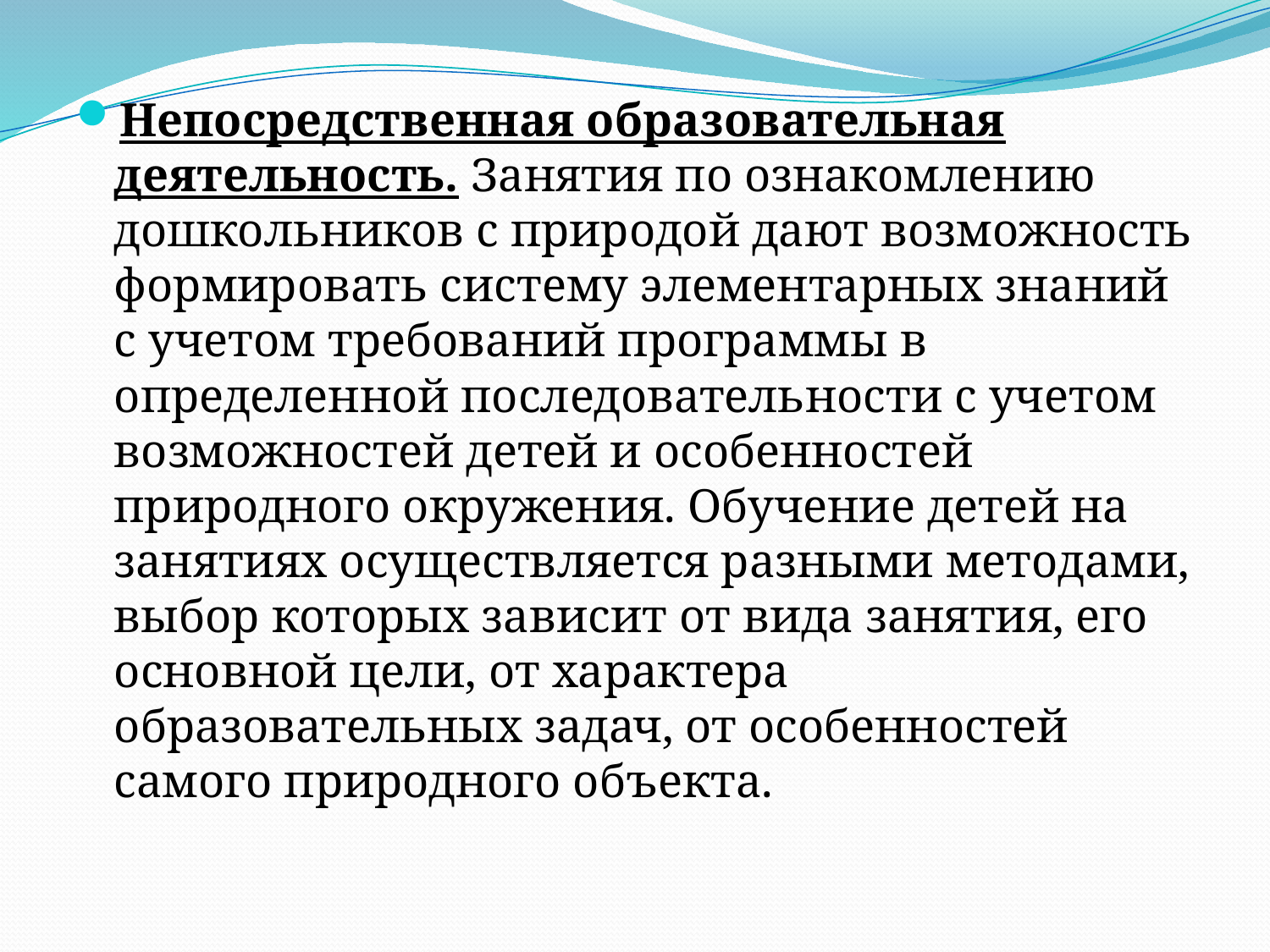

Непосредственная образовательная деятельность. Занятия по ознакомлению дошкольников с природой дают возможность формировать систему элементарных знаний с учетом требований программы в определенной последовательности с учетом возможностей детей и особенностей природного окружения. Обучение детей на занятиях осуществляется разными методами, выбор которых зависит от вида занятия, его основной цели, от характера образовательных задач, от особенностей самого природного объекта.

#